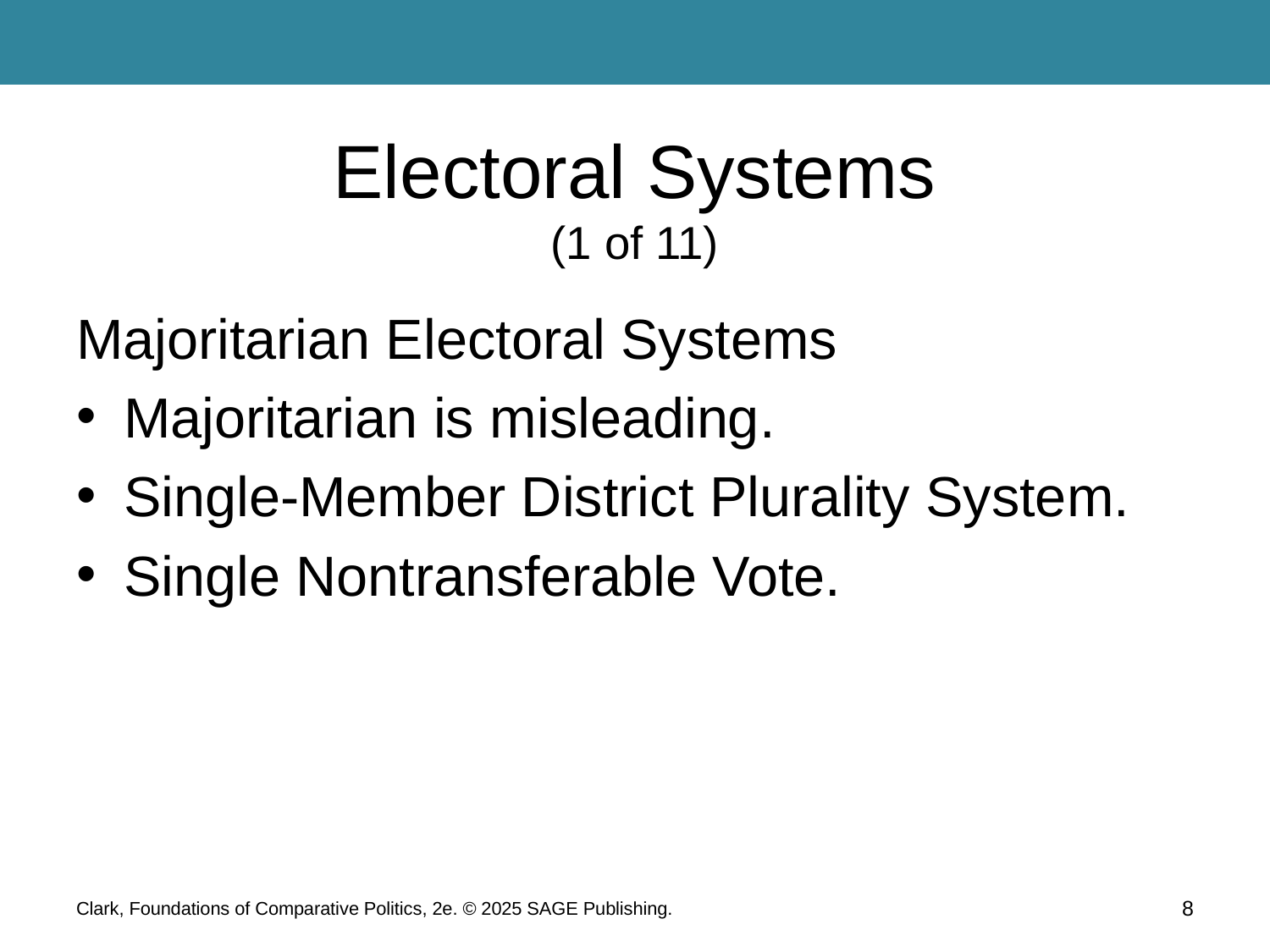

# Electoral Systems (1 of 11)
Majoritarian Electoral Systems
Majoritarian is misleading.
Single-Member District Plurality System.
Single Nontransferable Vote.
Clark, Foundations of Comparative Politics, 2e. © 2025 SAGE Publishing.
8